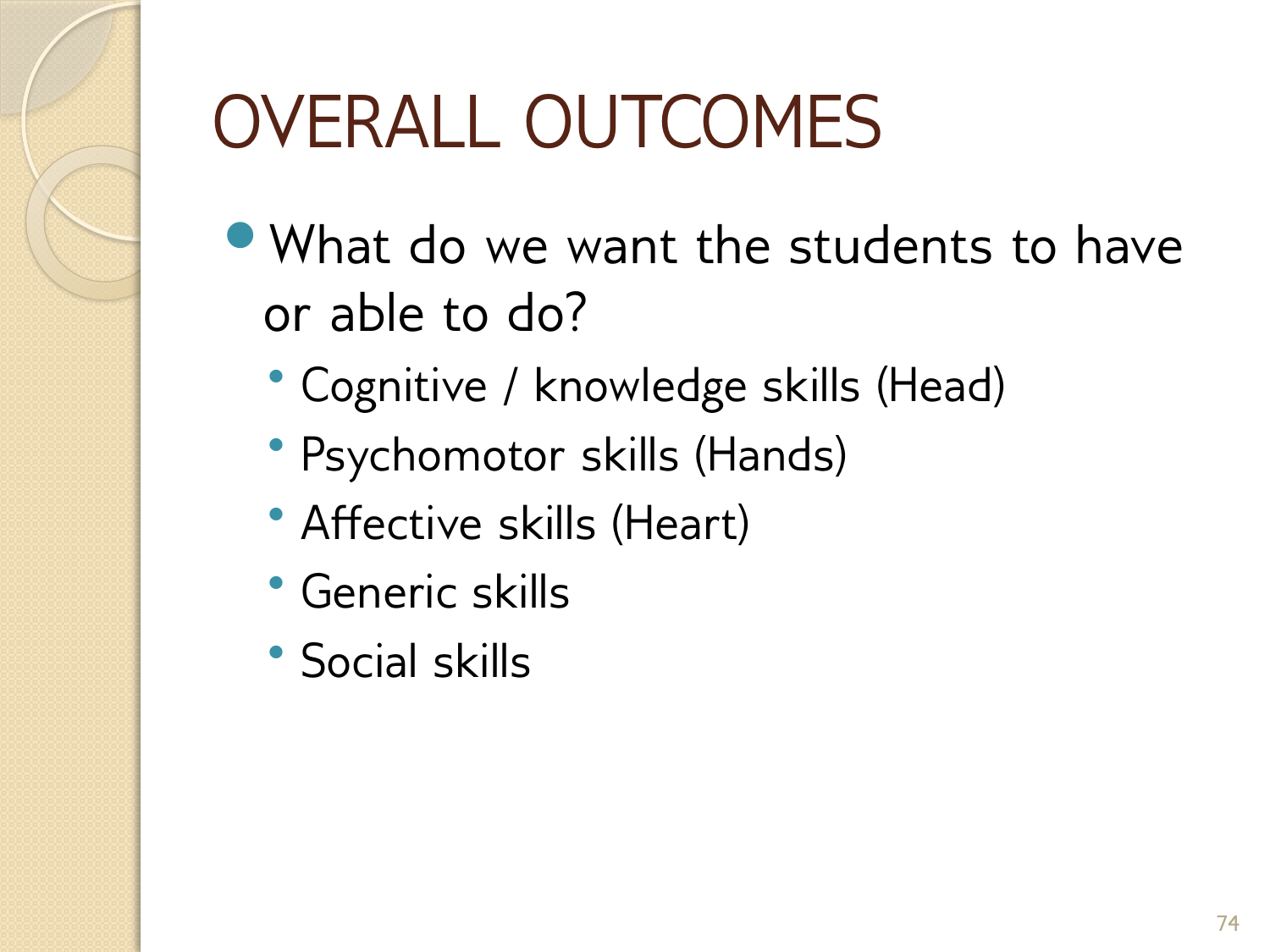

# OVERALL OUTCOMES
What do we want the students to have or able to do?
Cognitive / knowledge skills (Head)
Psychomotor skills (Hands)
Affective skills (Heart)
Generic skills
Social skills
74